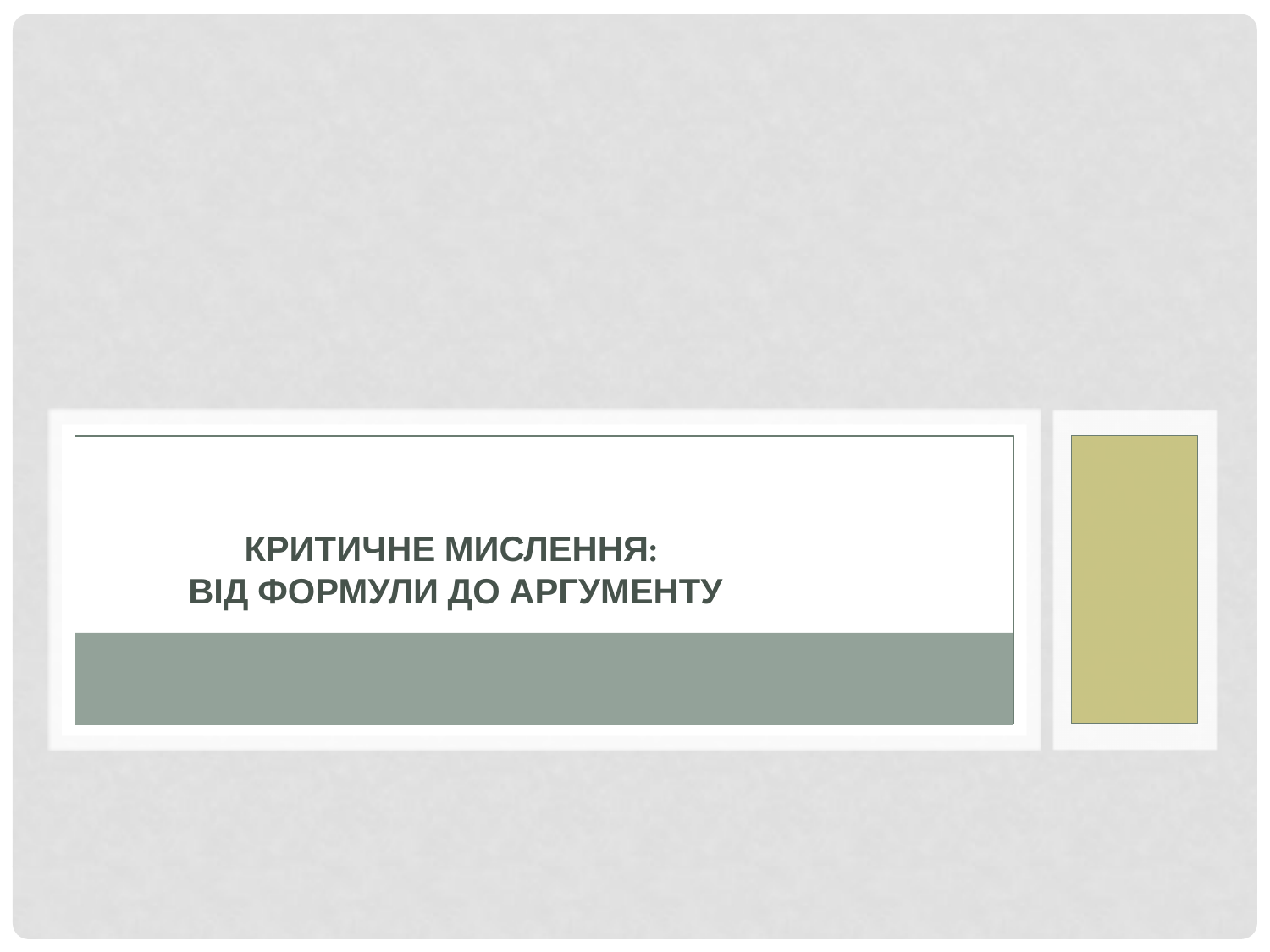

# Критичне мислення: від формули до аргументу